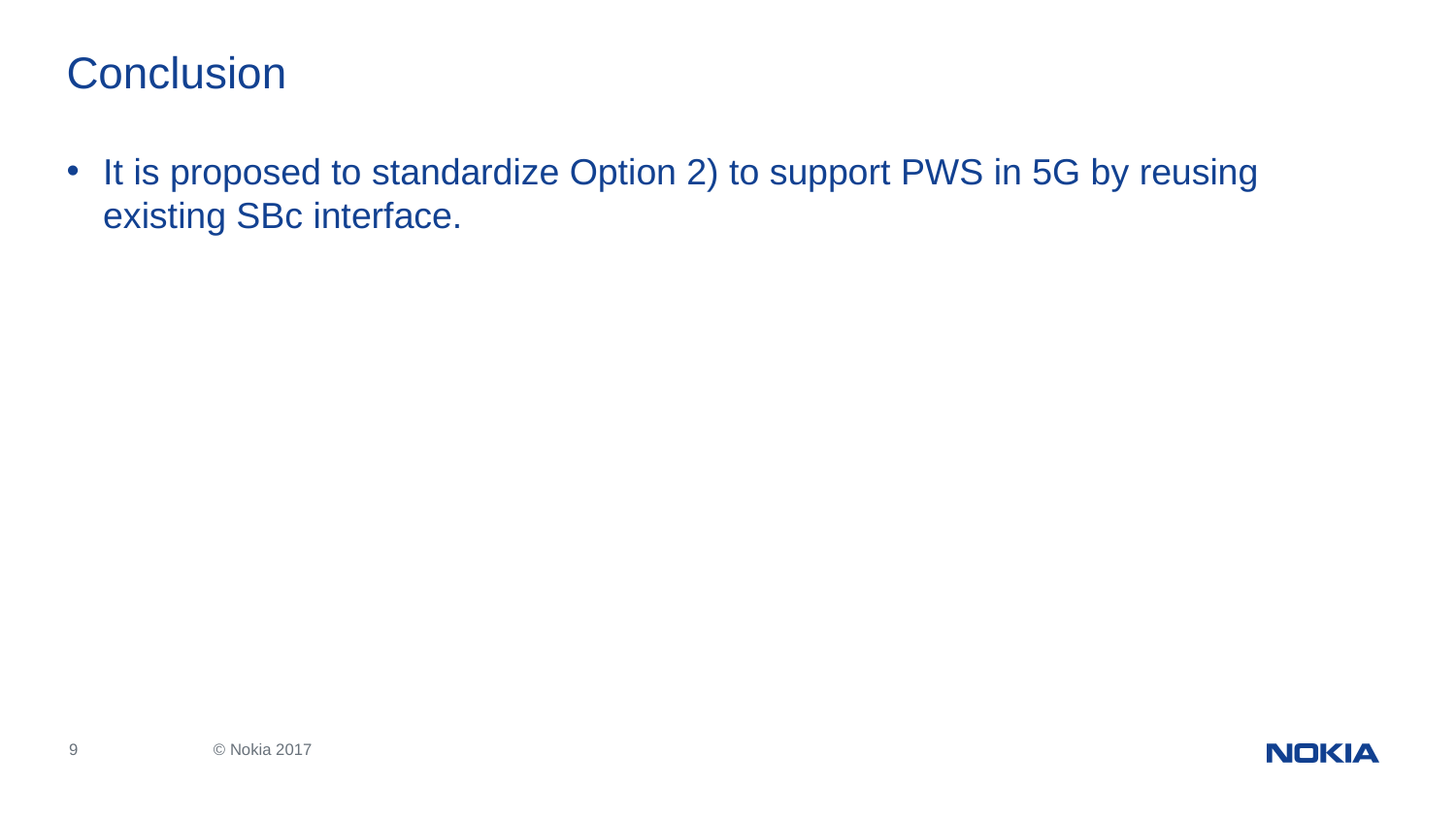

# Conclusion
It is proposed to standardize Option 2) to support PWS in 5G by reusing existing SBc interface.
Nokia Internal Use